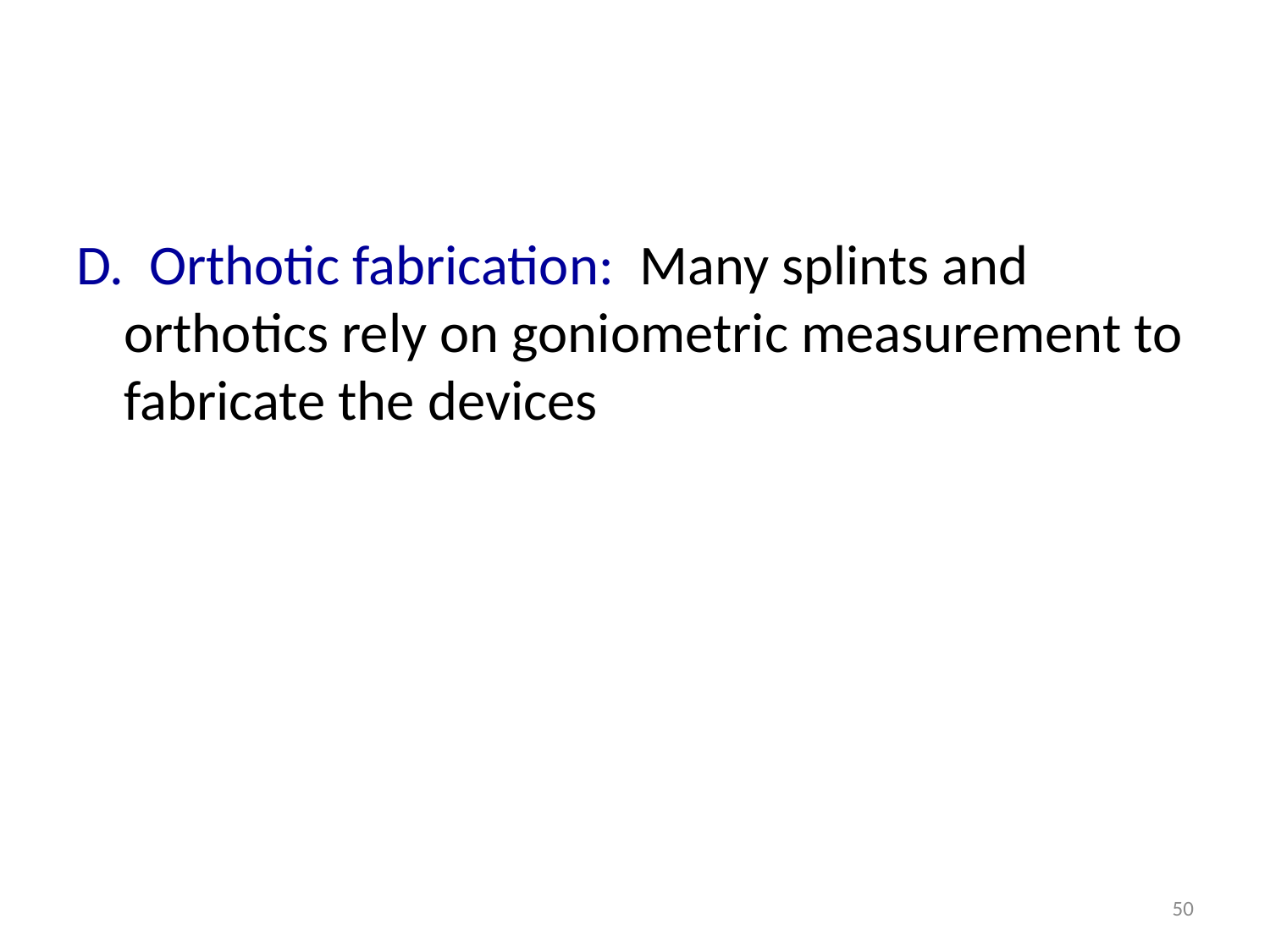

#
D.  Orthotic fabrication:  Many splints and orthotics rely on goniometric measurement to fabricate the devices
50